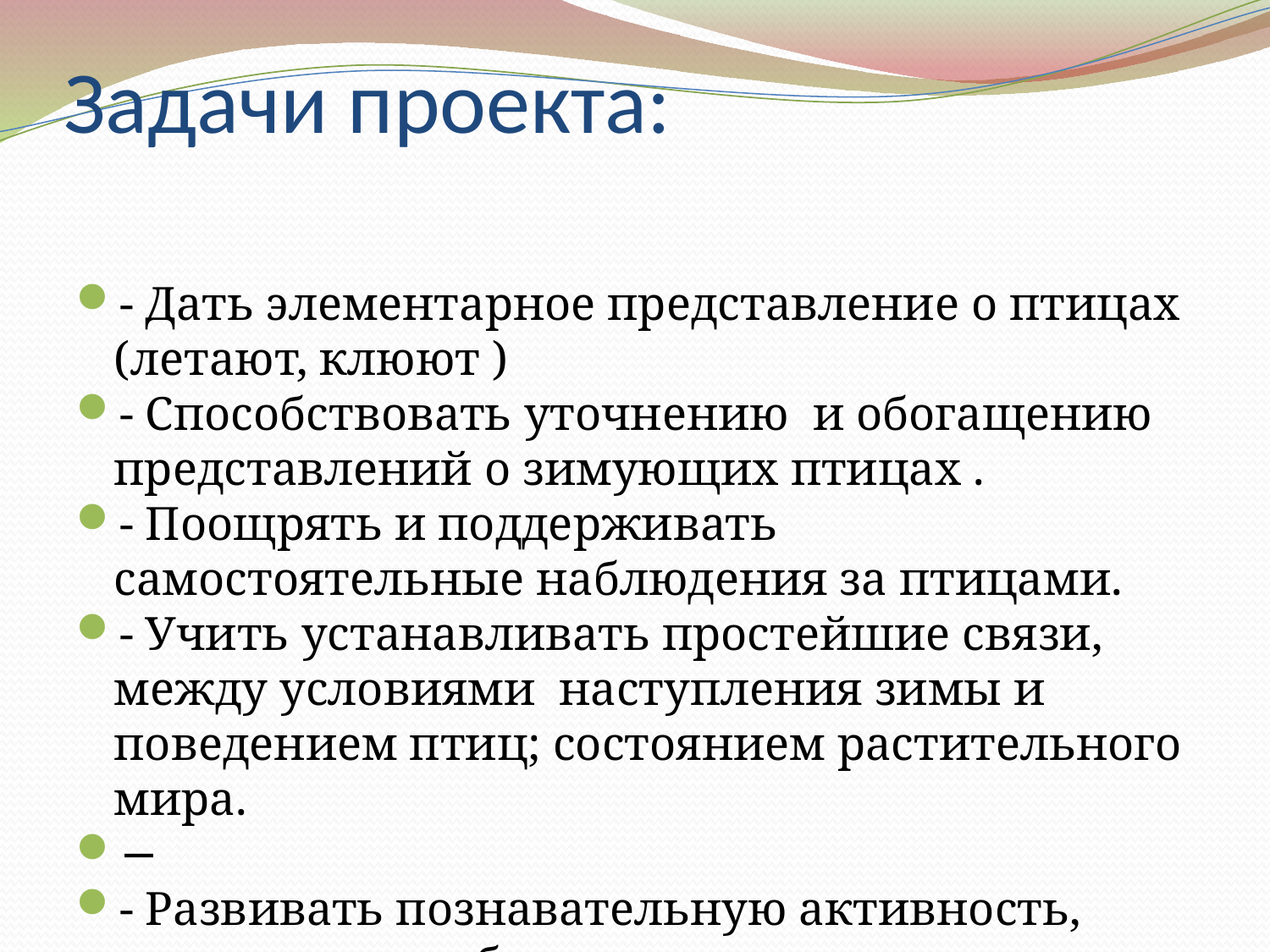

Задачи проекта:

- Дать элементарное представление о птицах (летают, клюют )
- Способствовать уточнению  и обогащению представлений о зимующих птицах .
- Поощрять и поддерживать самостоятельные наблюдения за птицами.
- Учить устанавливать простейшие связи,  между условиями  наступления зимы и поведением птиц; состоянием растительного мира.
−
- Развивать познавательную активность, мышление, воображение.
- Развивать продуктивную деятельность, творческие способности.
- Совершенствовать навыки в рисовании, лепке, аппликации.
- Воспитывать любовь и заботливое отношение к пернатым